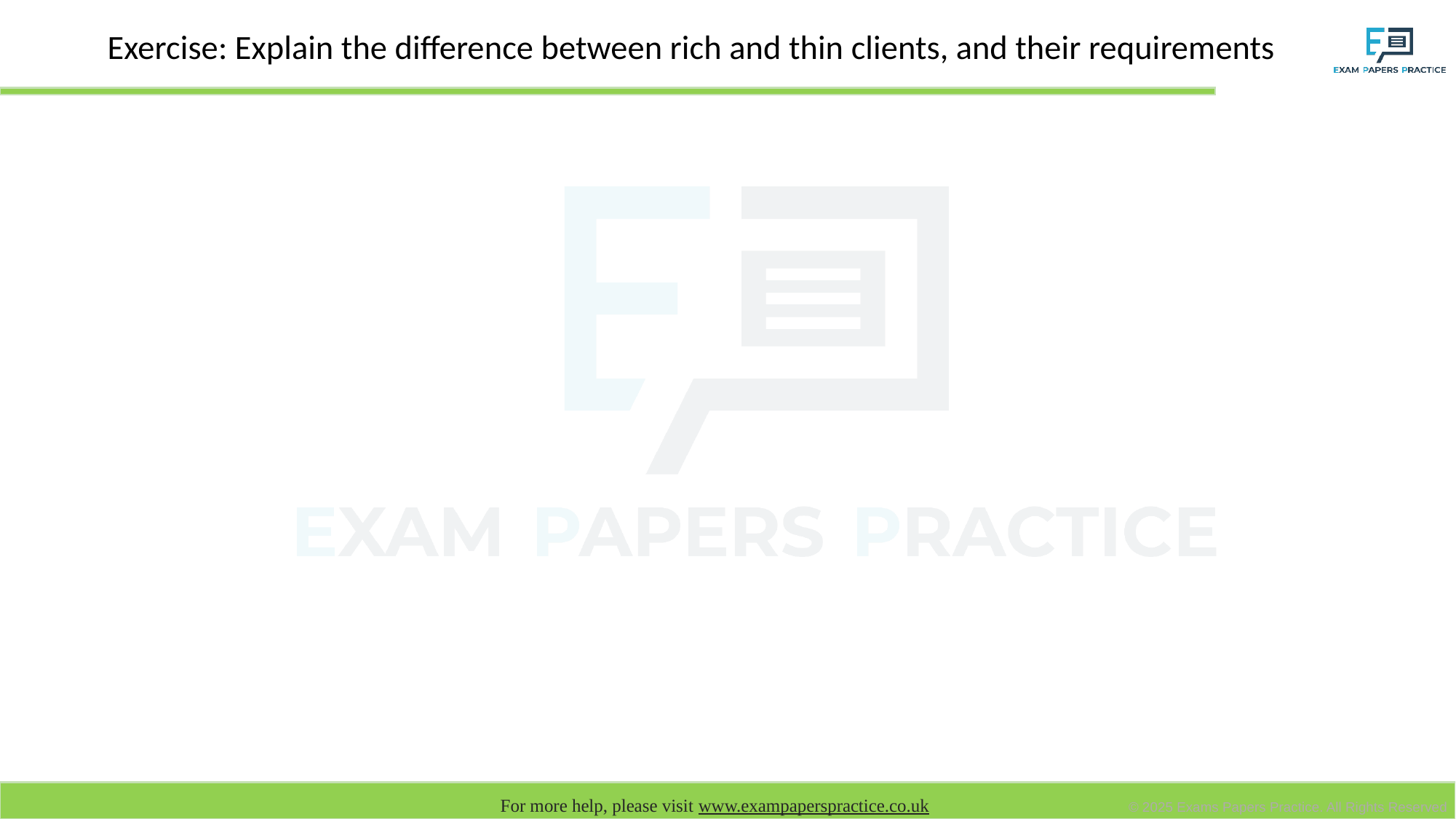

# Exercise: Explain the difference between rich and thin clients, and their requirements